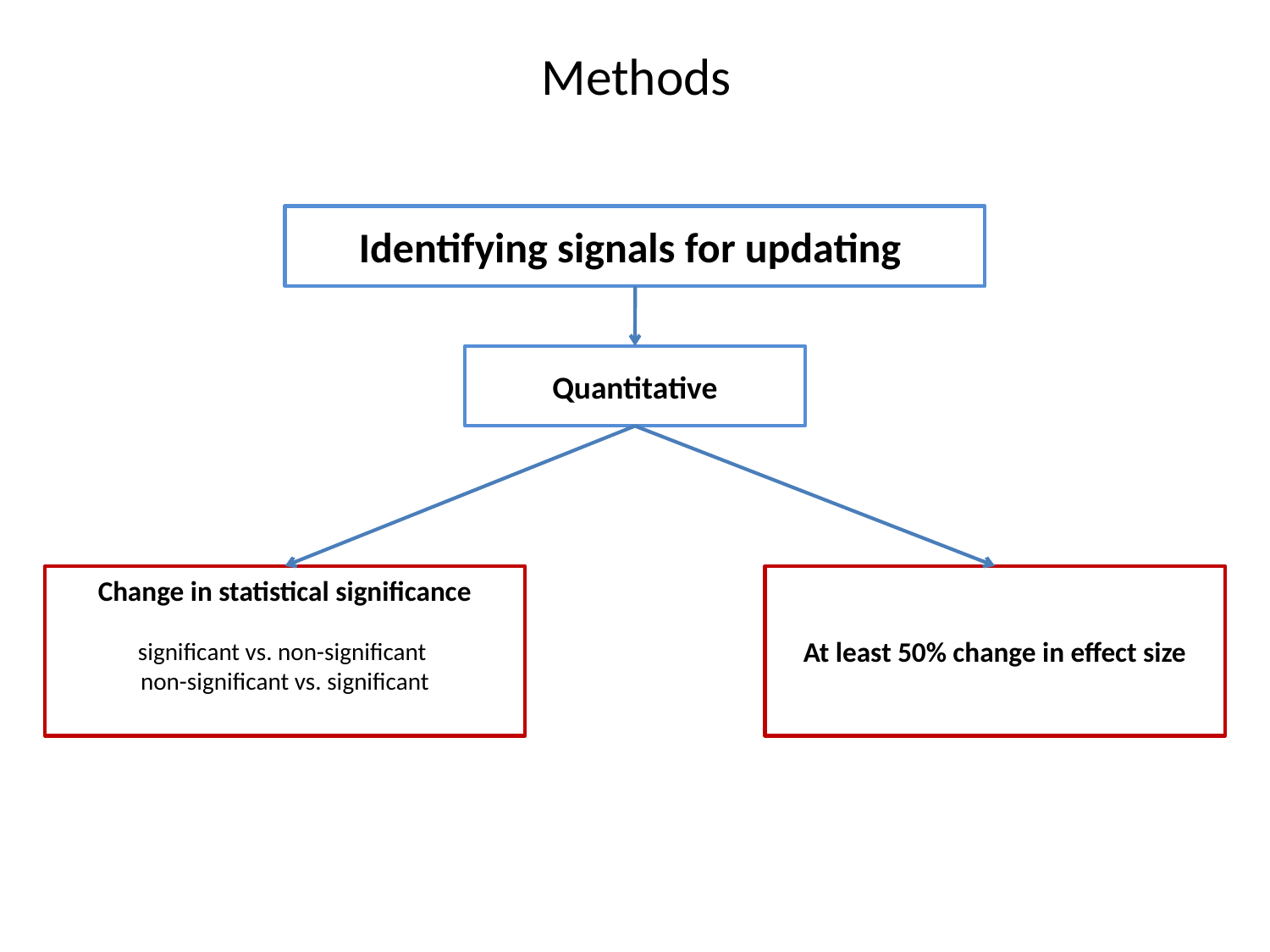

# Methods
Identifying signals for updating
Quantitative
Change in statistical significance

significant vs. non-significant
non-significant vs. significant

At least 50% change in effect size